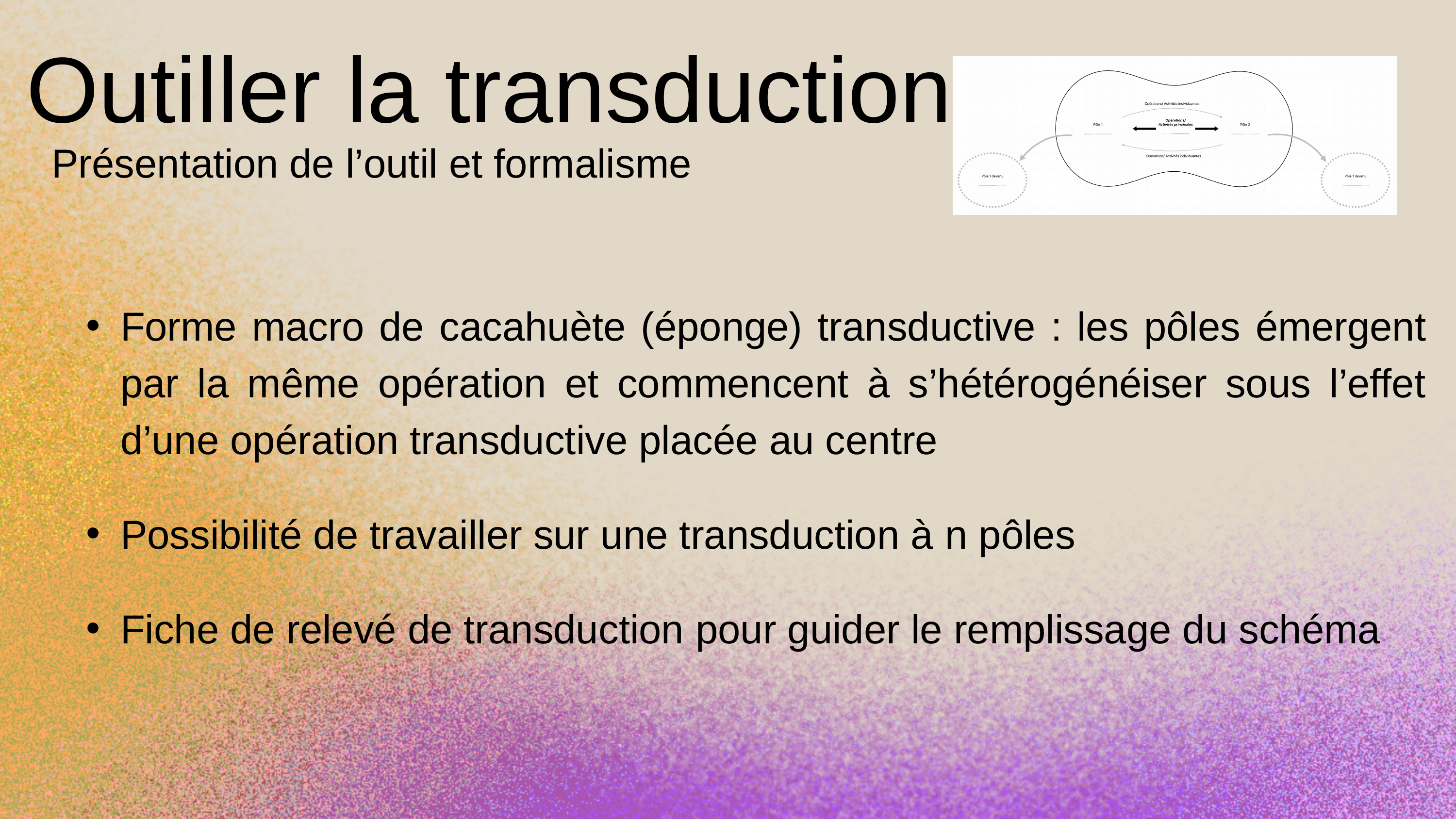

Outiller la transduction

Présentation de l’outil et formalisme
Forme macro de cacahuète (éponge) transductive : les pôles émergent par la même opération et commencent à s’hétérogénéiser sous l’effet d’une opération transductive placée au centre

Possibilité de travailler sur une transduction à n pôles

Fiche de relevé de transduction pour guider le remplissage du schéma